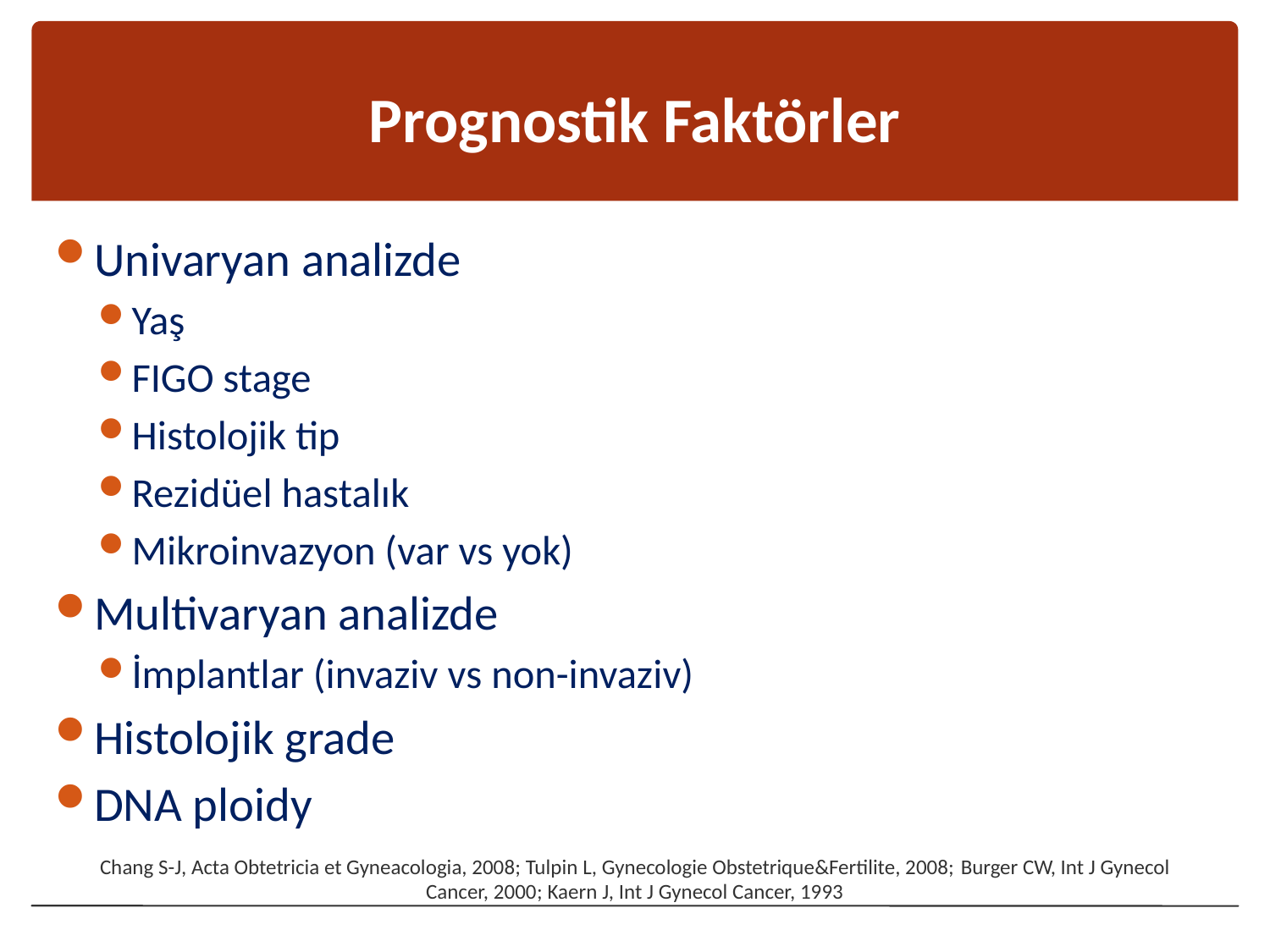

# Prognostik Faktörler
Univaryan analizde
Yaş
FIGO stage
Histolojik tip
Rezidüel hastalık
Mikroinvazyon (var vs yok)
Multivaryan analizde
İmplantlar (invaziv vs non-invaziv)
Histolojik grade
DNA ploidy

Chang S-J, Acta Obtetricia et Gyneacologia, 2008; Tulpin L, Gynecologie Obstetrique&Fertilite, 2008; Burger CW, Int J Gynecol Cancer, 2000; Kaern J, Int J Gynecol Cancer, 1993